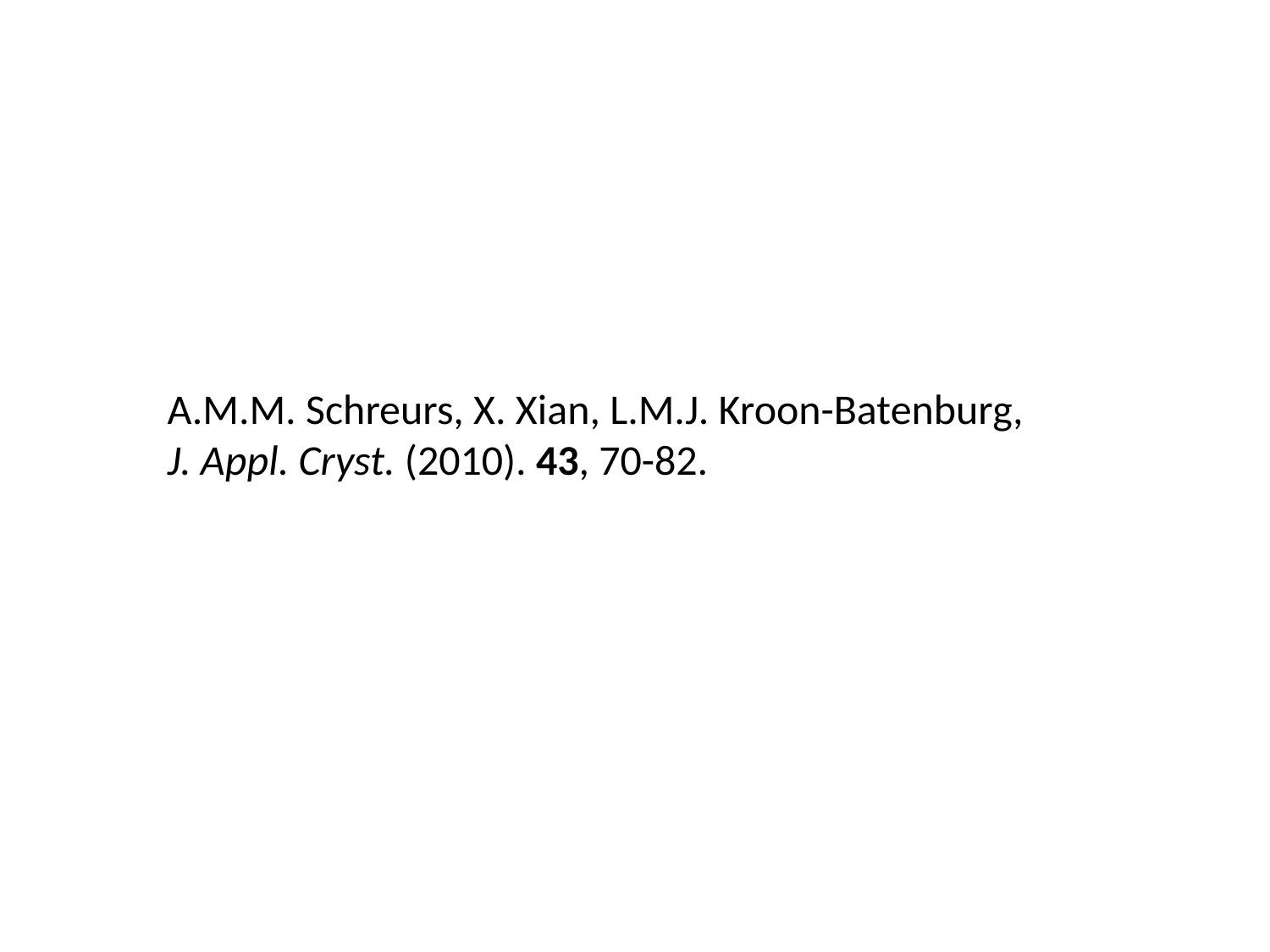

A.M.M. Schreurs, X. Xian, L.M.J. Kroon-Batenburg,
J. Appl. Cryst. (2010). 43, 70-82.